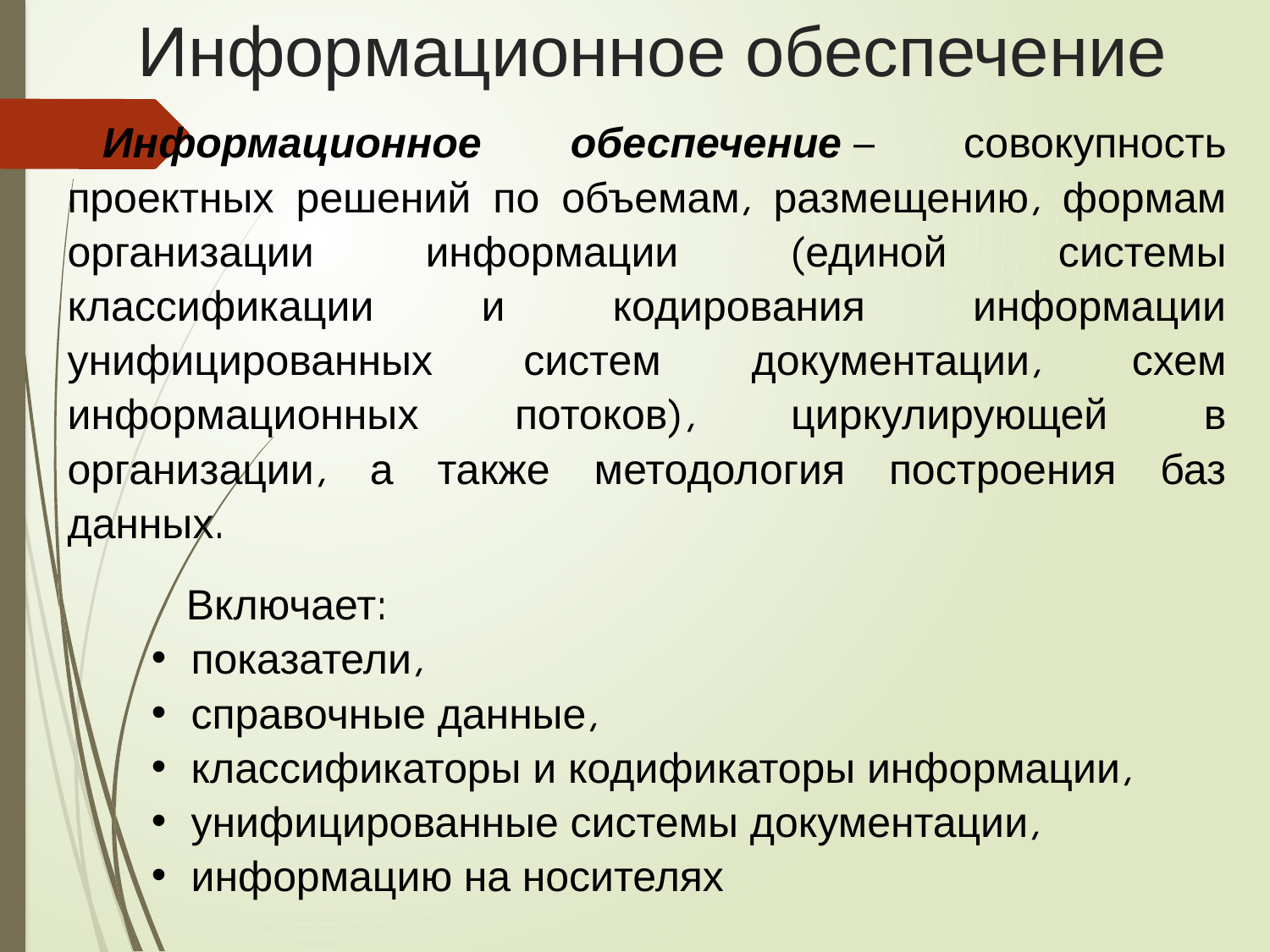

# Информационное обеспечение
Информационное обеспечение – совокупность проектных решений по объемам, размещению, формам организации информации (единой системы классификации и кодирования информации унифицированных систем документации, схем информационных потоков), циркулирующей в организации, а также методология построения баз данных.
Включает:
показатели,
справочные данные,
классификаторы и кодификаторы информации,
унифицированные системы документации,
информацию на носителях